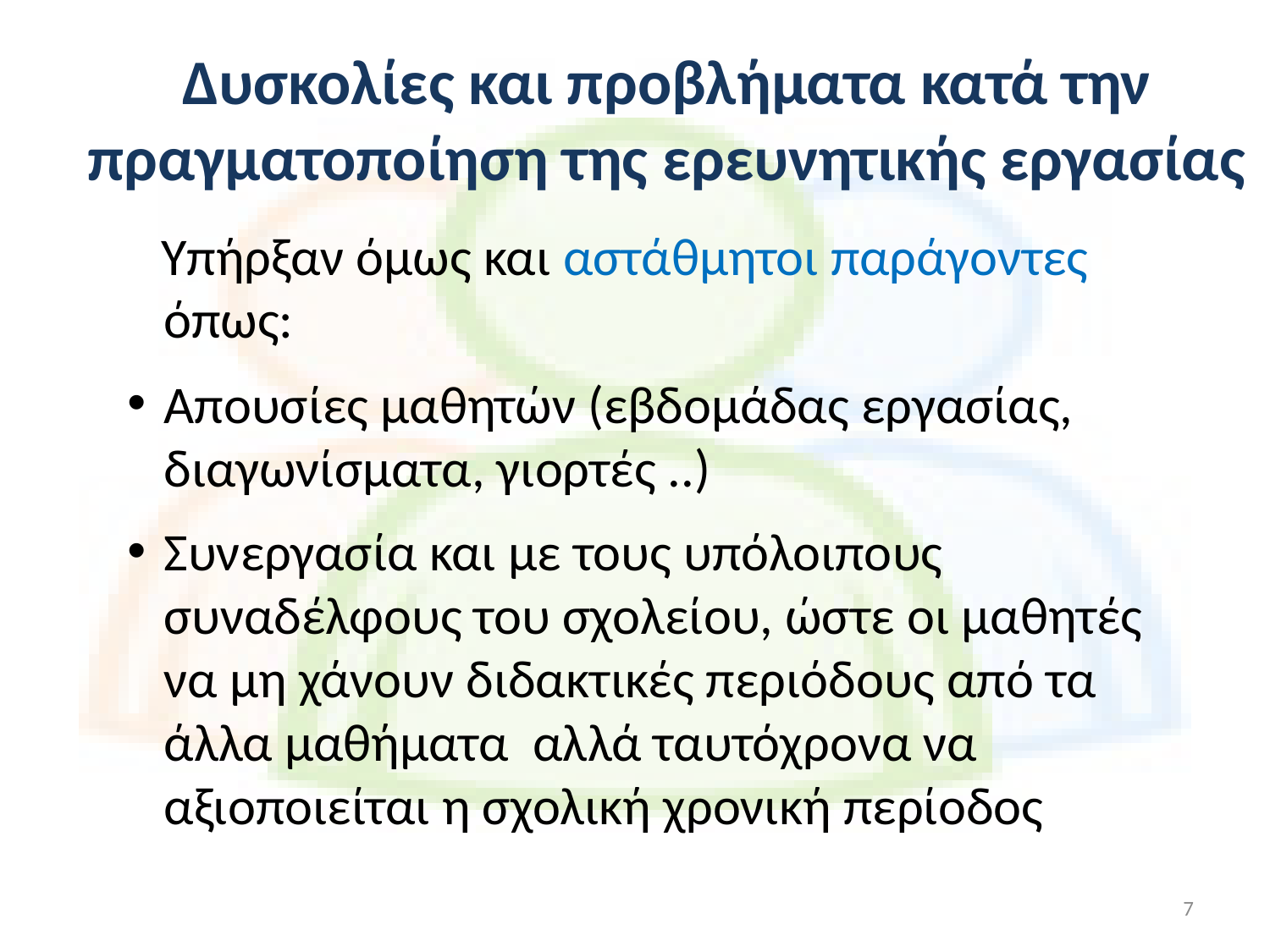

# Δυσκολίες και προβλήματα κατά την πραγματοποίηση της ερευνητικής εργασίας
   Υπήρξαν όμως και αστάθμητοι παράγοντες όπως:
Απουσίες μαθητών (εβδομάδας εργασίας, διαγωνίσματα, γιορτές ..)
Συνεργασία και με τους υπόλοιπους συναδέλφους του σχολείου, ώστε οι μαθητές να μη χάνουν διδακτικές περιόδους από τα άλλα μαθήματα  αλλά ταυτόχρονα να αξιοποιείται η σχολική χρονική περίοδος

7